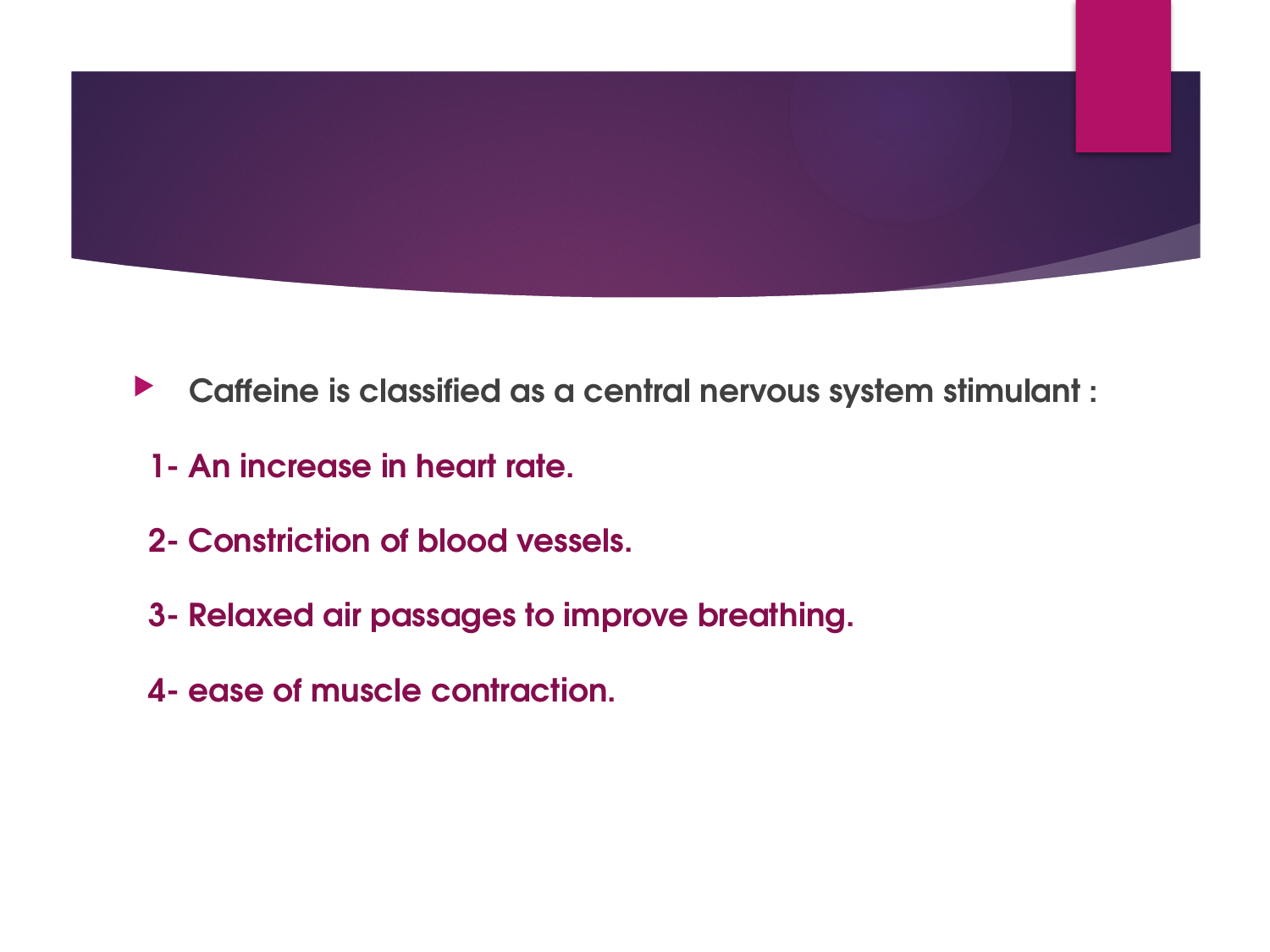

#
 Caffeine is classified as a central nervous system stimulant :
1- An increase in heart rate.
2- Constriction of blood vessels.
3- Relaxed air passages to improve breathing.
4- ease of muscle contraction.